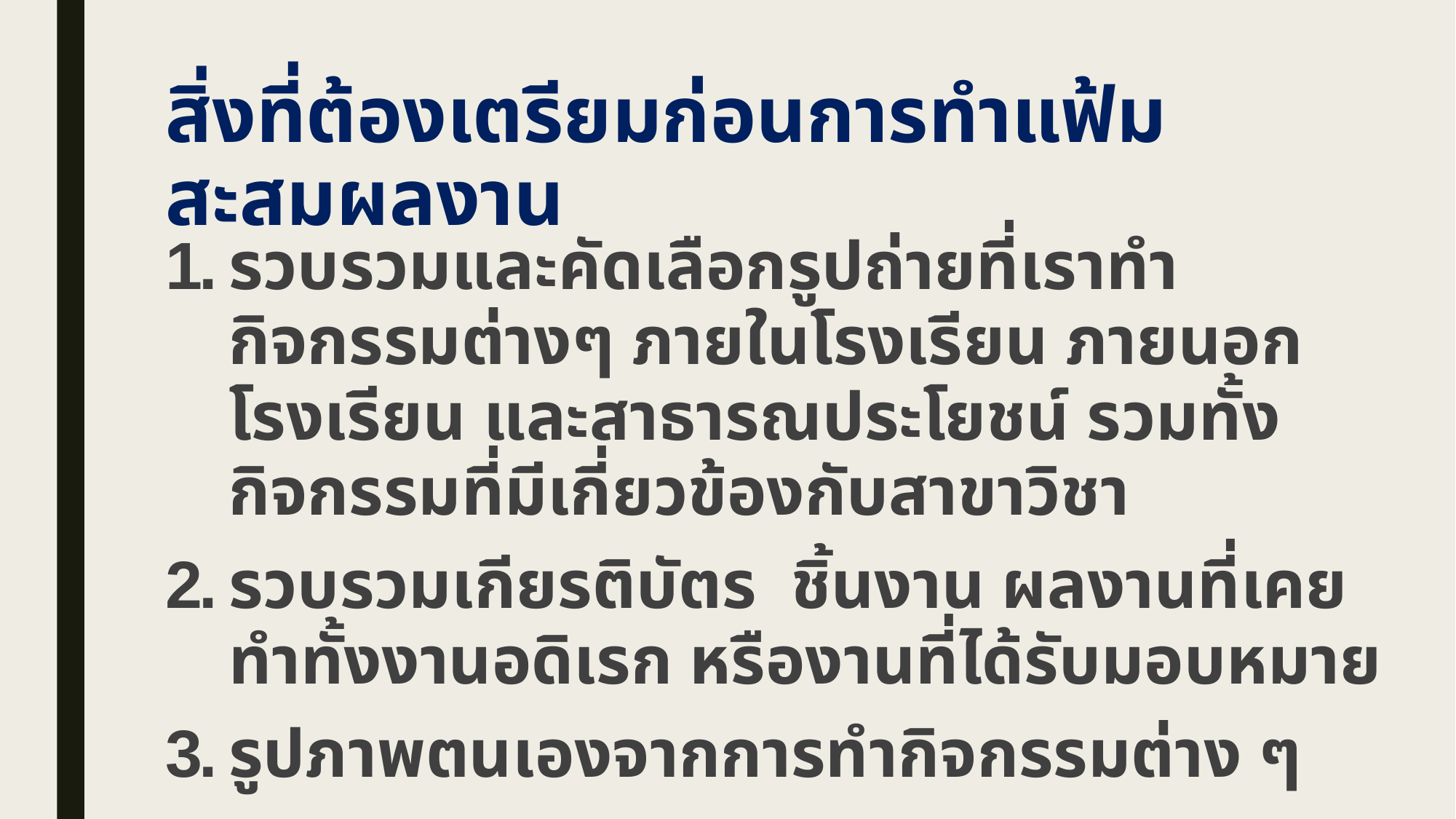

# สิ่งที่ต้องเตรียมก่อนการทำแฟ้มสะสมผลงาน
รวบรวมและคัดเลือกรูปถ่ายที่เราทำกิจกรรมต่างๆ ภายในโรงเรียน ภายนอกโรงเรียน และสาธารณประโยชน์ รวมทั้งกิจกรรมที่มีเกี่ยวข้องกับสาขาวิชา
รวบรวมเกียรติบัตร  ชิ้นงาน ผลงานที่เคยทำทั้งงานอดิเรก หรืองานที่ได้รับมอบหมาย
รูปภาพตนเองจากการทำกิจกรรมต่าง ๆ